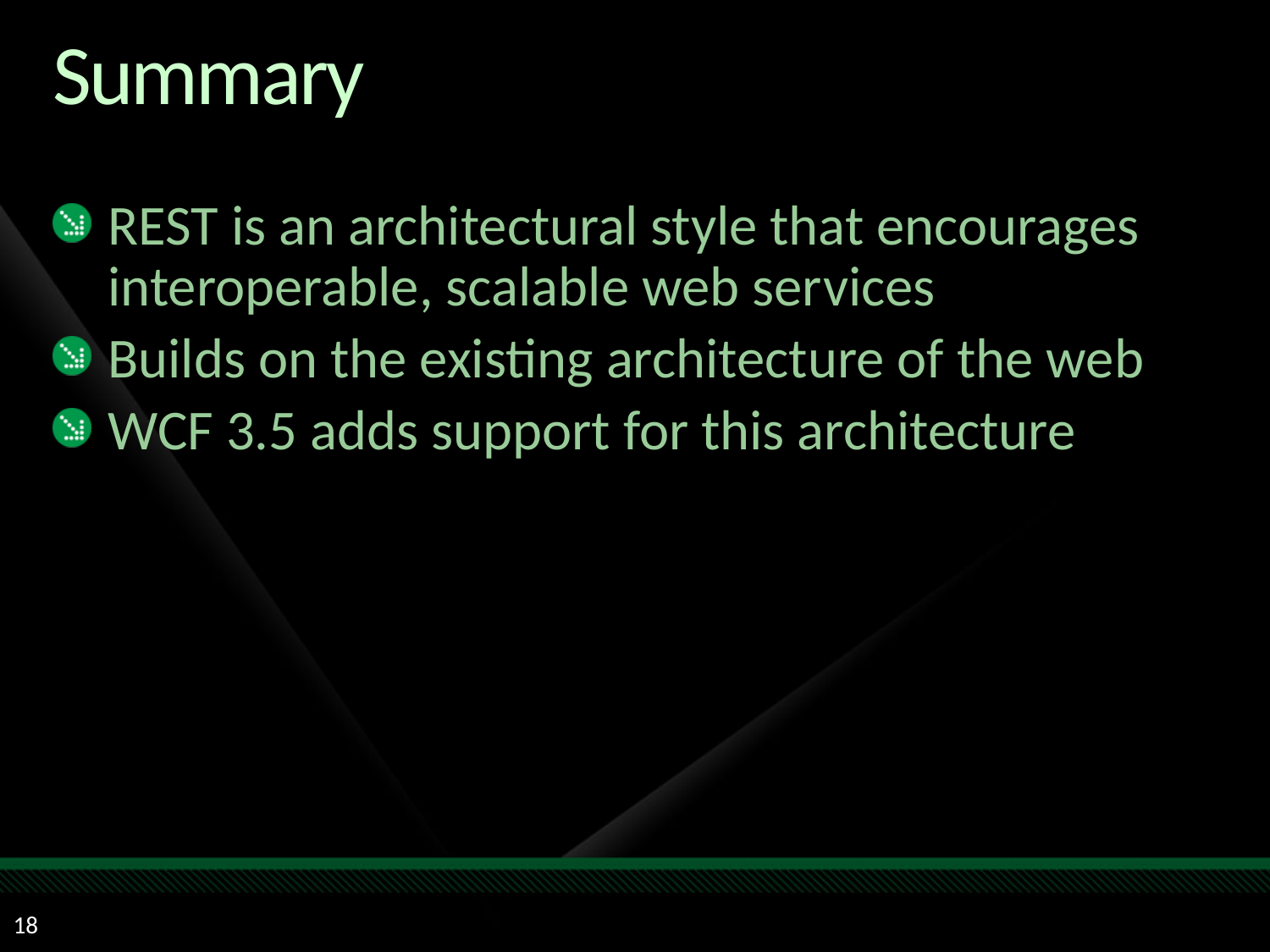

# Summary
REST is an architectural style that encourages interoperable, scalable web services
Builds on the existing architecture of the web
WCF 3.5 adds support for this architecture